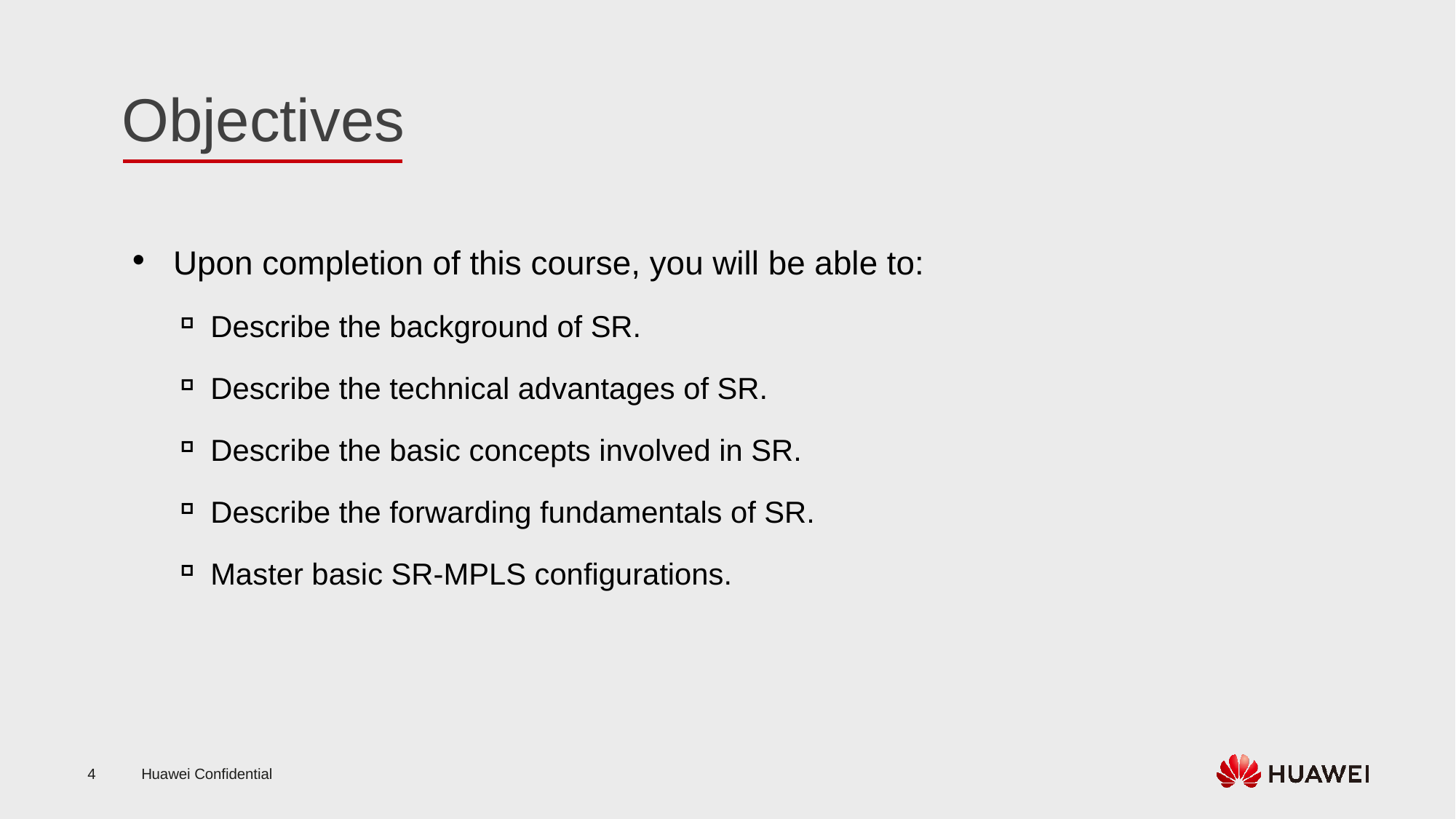

Upon completion of this course, you will be able to:
Describe the background of SR.
Describe the technical advantages of SR.
Describe the basic concepts involved in SR.
Describe the forwarding fundamentals of SR.
Master basic SR-MPLS configurations.